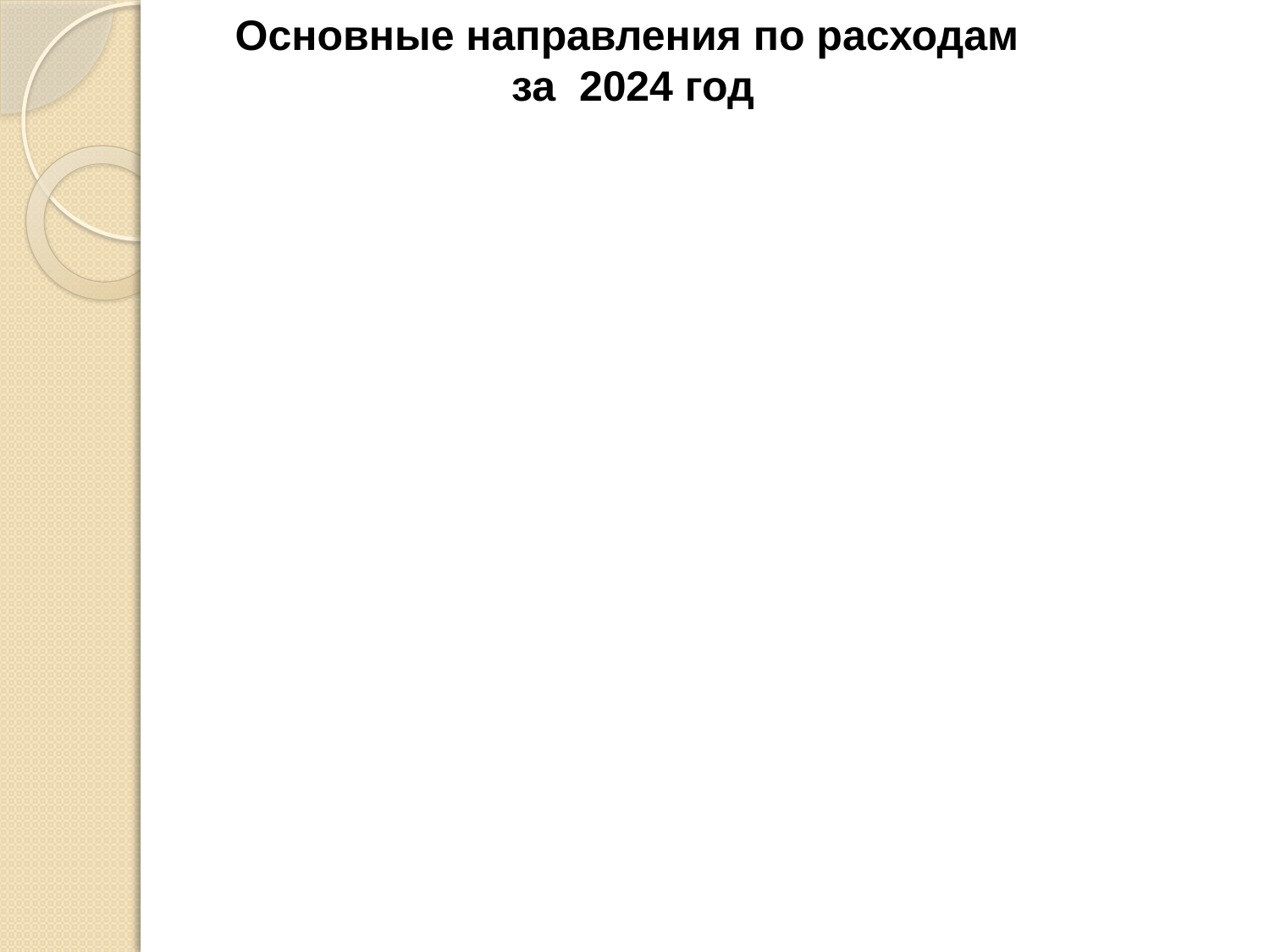

Основные направления по расходам
 за  2024 год